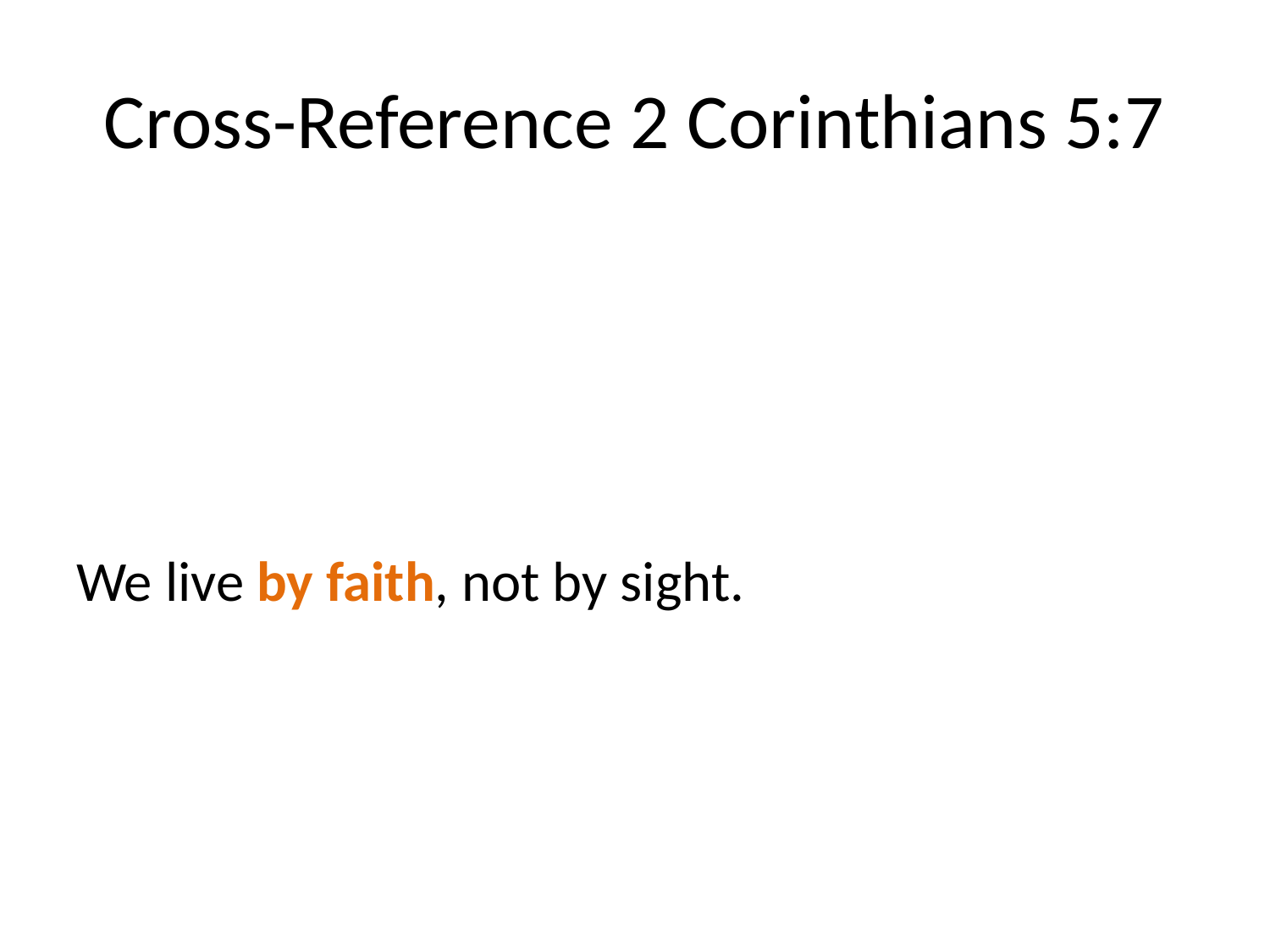

# Cross-Reference 2 Corinthians 5:7

We live by faith, not by sight.